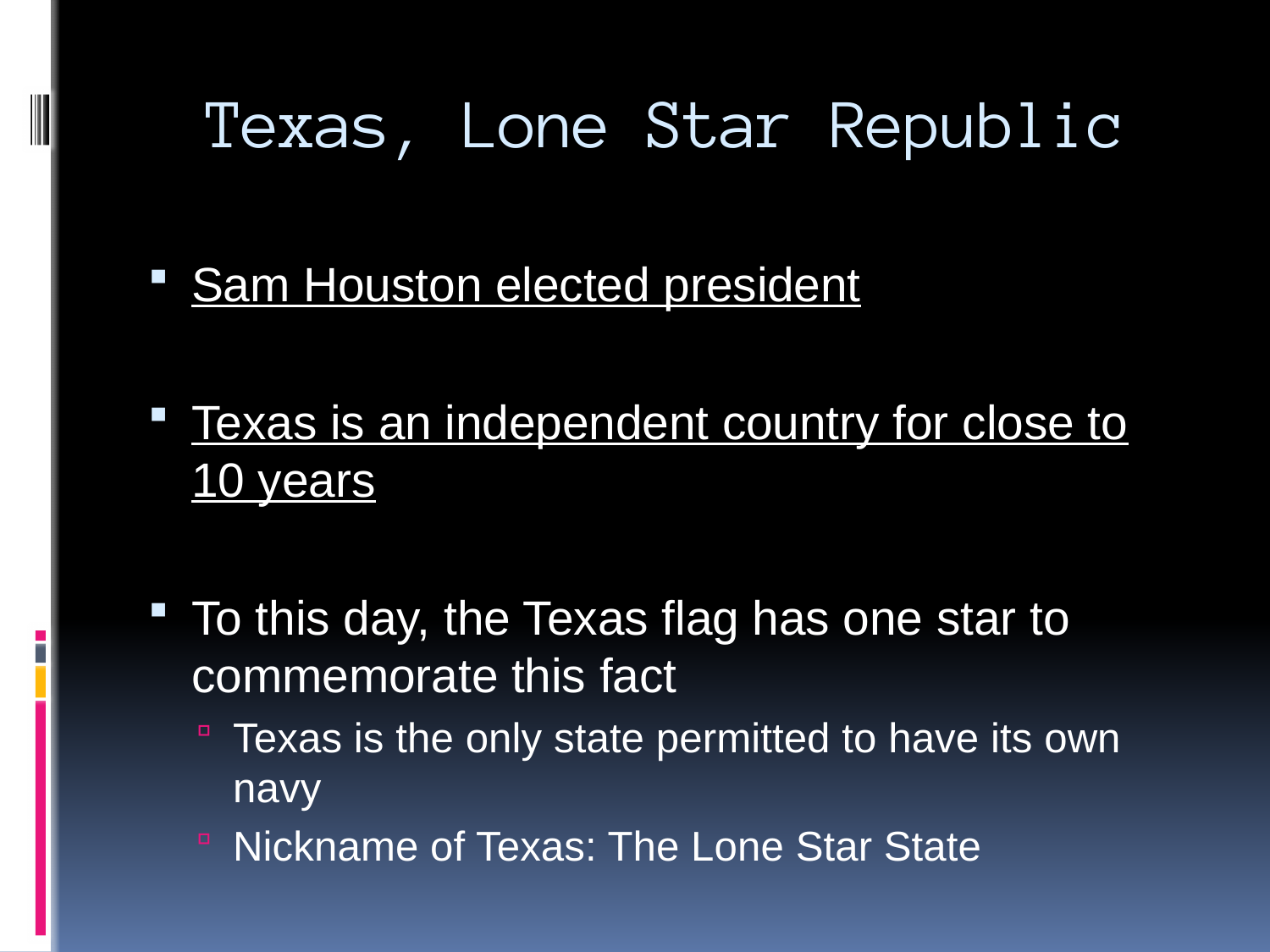

# Texas, Lone Star Republic
Sam Houston elected president

Texas is an independent country for close to 10 years

To this day, the Texas flag has one star to commemorate this fact
Texas is the only state permitted to have its own navy
Nickname of Texas: The Lone Star State